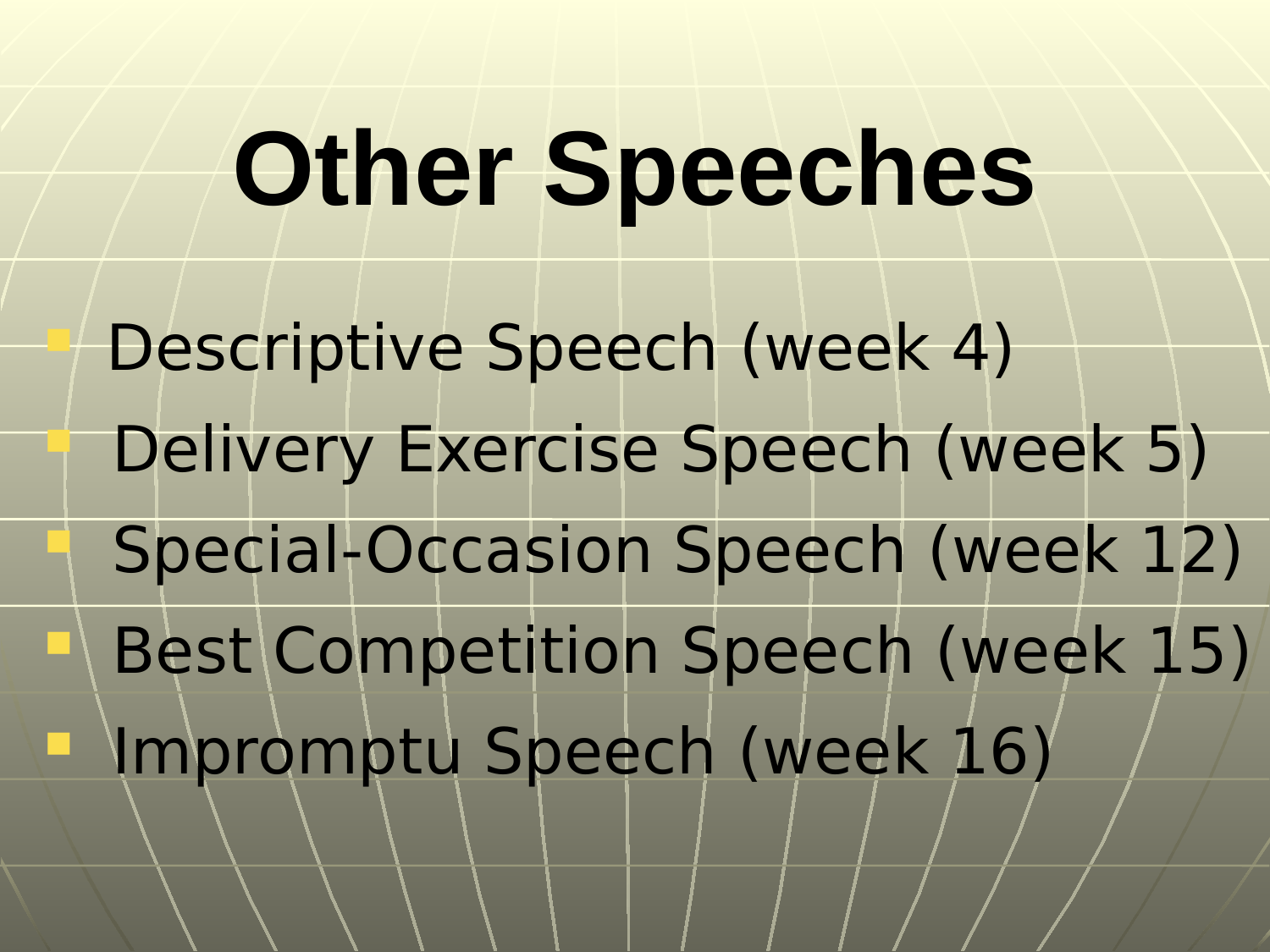

# Other Speeches
 Descriptive Speech (week 4)
 Delivery Exercise Speech (week 5)
 Special-Occasion Speech (week 12)
 Best Competition Speech (week 15)
 Impromptu Speech (week 16)